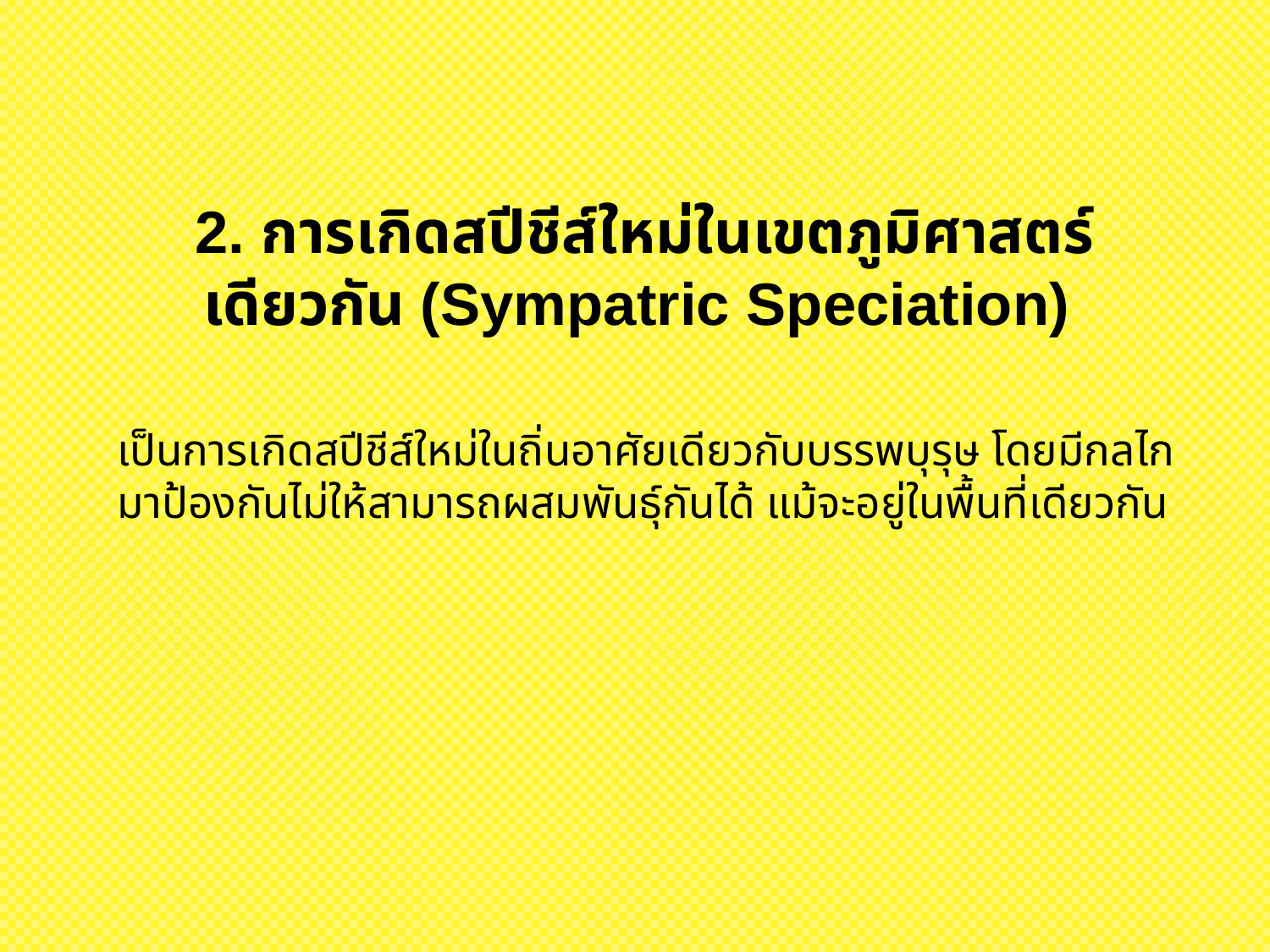

# 2. การเกิดสปีชีส์ใหม่ในเขตภูมิศาสตร์เดียวกัน (Sympatric Speciation)
		เป็นการเกิดสปีชีส์ใหม่ในถิ่นอาศัยเดียวกับบรรพบุรุษ โดยมีกลไกมาป้องกันไม่ให้สามารถผสมพันธุ์กันได้ แม้จะอยู่ในพื้นที่เดียวกัน